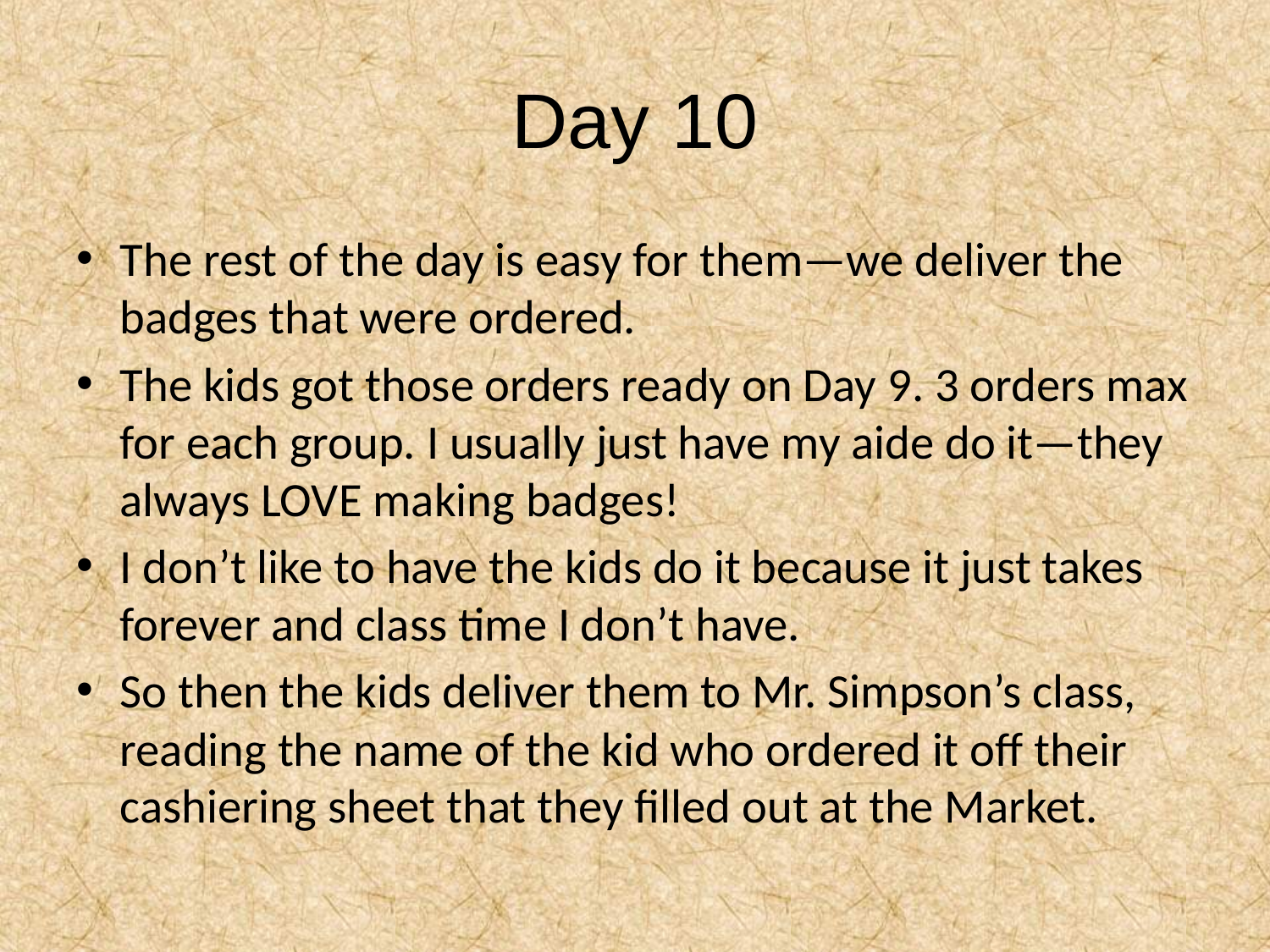

# Day 10
The rest of the day is easy for them—we deliver the badges that were ordered.
The kids got those orders ready on Day 9. 3 orders max for each group. I usually just have my aide do it—they always LOVE making badges!
I don’t like to have the kids do it because it just takes forever and class time I don’t have.
So then the kids deliver them to Mr. Simpson’s class, reading the name of the kid who ordered it off their cashiering sheet that they filled out at the Market.